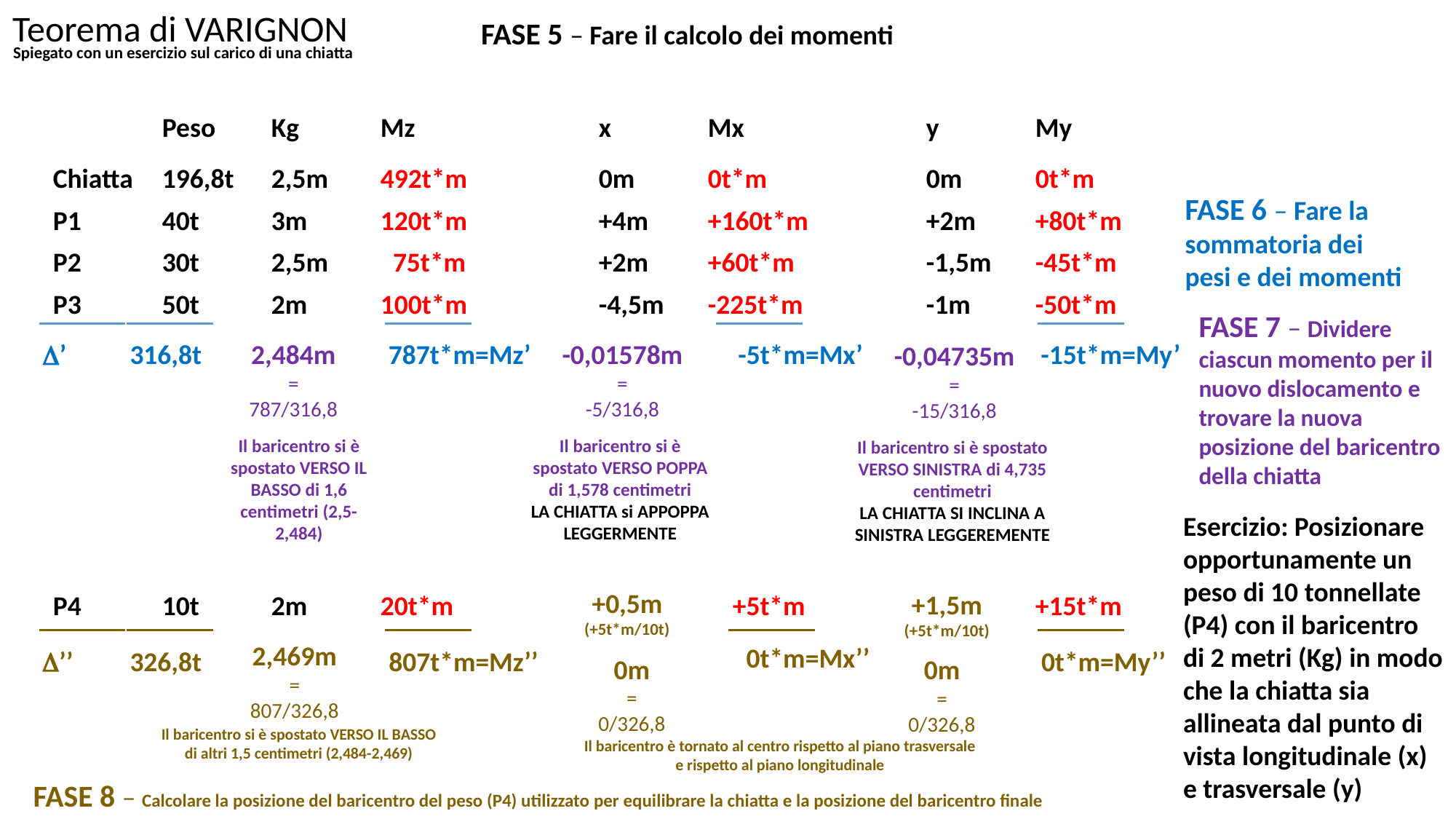

Teorema di VARIGNON
FASE 5 – Fare il calcolo dei momenti
Spiegato con un esercizio sul carico di una chiatta
         	Peso         Kg	Mz		x	Mx		y	My
Chiatta	196,8t	2,5m	492t*m		0m	0t*m		0m	0t*m
P1    	40t	3m	120t*m		+4m	+160t*m		+2m	+80t*m
P2    	30t	2,5m	  75t*m		+2m	+60t*m		-1,5m	-45t*m
P3    	50t	2m	100t*m		-4,5m	-225t*m		-1m	-50t*m

FASE 6 – Fare la sommatoria dei pesi e dei momenti
FASE 7 – Dividere ciascun momento per il nuovo dislocamento e trovare la nuova posizione del baricentro della chiatta
Δ’
316,8t
2,484m
=
787/316,8
787t*m=Mz’
-0,01578m
=
-5/316,8
   -5t*m=Mx’
-15t*m=My’
-0,04735m
=
-15/316,8
Il baricentro si è spostato VERSO IL BASSO di 1,6 centimetri (2,5-2,484)
Il baricentro si è spostato VERSO POPPA di 1,578 centimetri
LA CHIATTA si APPOPPA LEGGERMENTE
Il baricentro si è spostato VERSO SINISTRA di 4,735 centimetri
LA CHIATTA SI INCLINA A SINISTRA LEGGEREMENTE
Esercizio: Posizionare opportunamente un peso di 10 tonnellate (P4) con il baricentro di 2 metri (Kg) in modo che la chiatta sia allineata dal punto di vista longitudinale (x) e trasversale (y)
+0,5m
(+5t*m/10t)
+1,5m
(+5t*m/10t)
P4    	10t	2m	20t*m			    +5t*m			+15t*m
2,469m
=
807/326,8
0t*m=Mx’’
Δ’’
326,8t
807t*m=Mz’’
0t*m=My’’
0m
=
0/326,8
0m
=
0/326,8
Il baricentro si è spostato VERSO IL BASSO di altri 1,5 centimetri (2,484-2,469)
Il baricentro è tornato al centro rispetto al piano trasversale e rispetto al piano longitudinale
FASE 8 – Calcolare la posizione del baricentro del peso (P4) utilizzato per equilibrare la chiatta e la posizione del baricentro finale